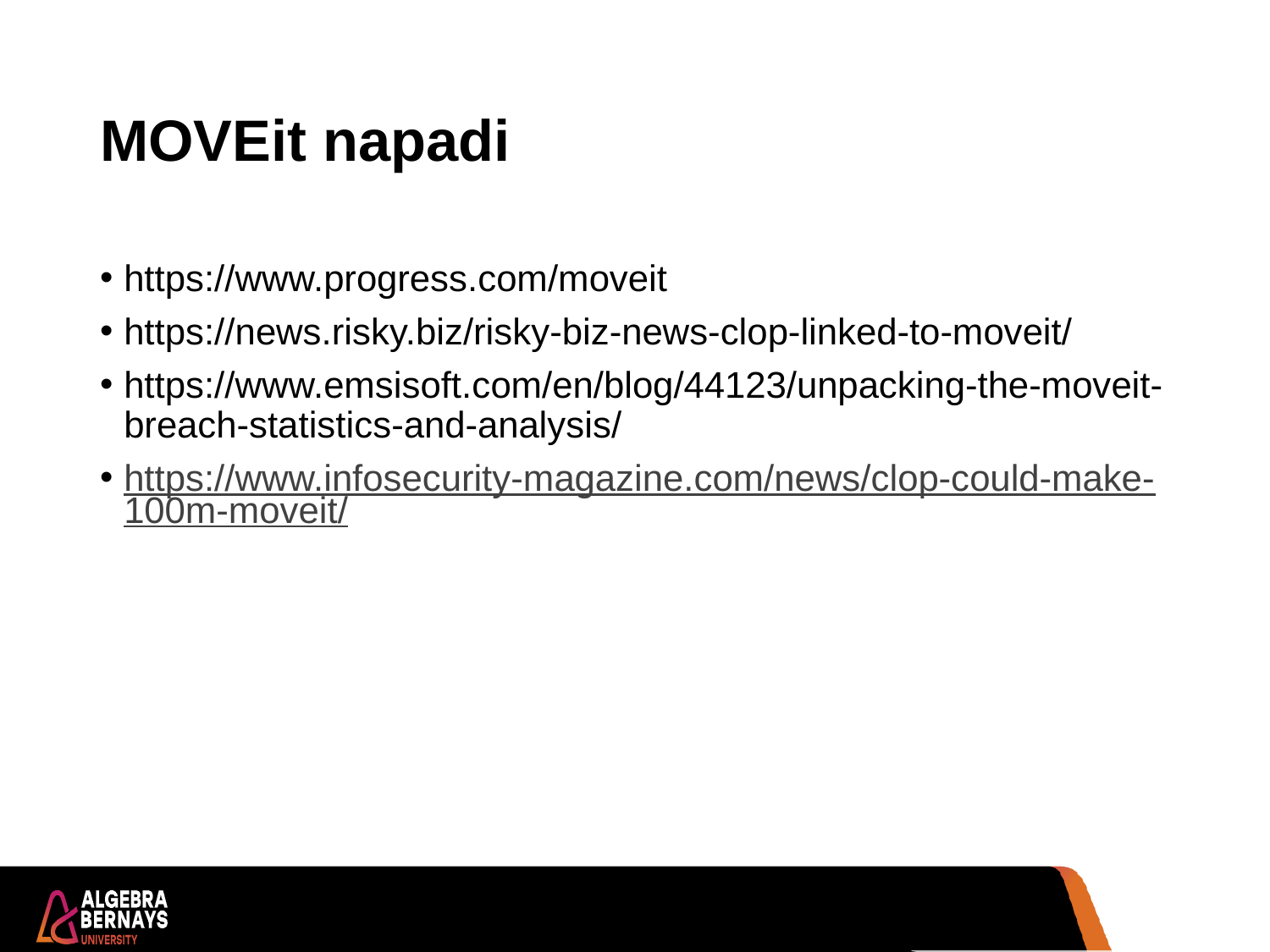

# MOVEit napadi
https://www.progress.com/moveit
https://news.risky.biz/risky-biz-news-clop-linked-to-moveit/
https://www.emsisoft.com/en/blog/44123/unpacking-the-moveit-breach-statistics-and-analysis/
https://www.infosecurity-magazine.com/news/clop-could-make-100m-moveit/